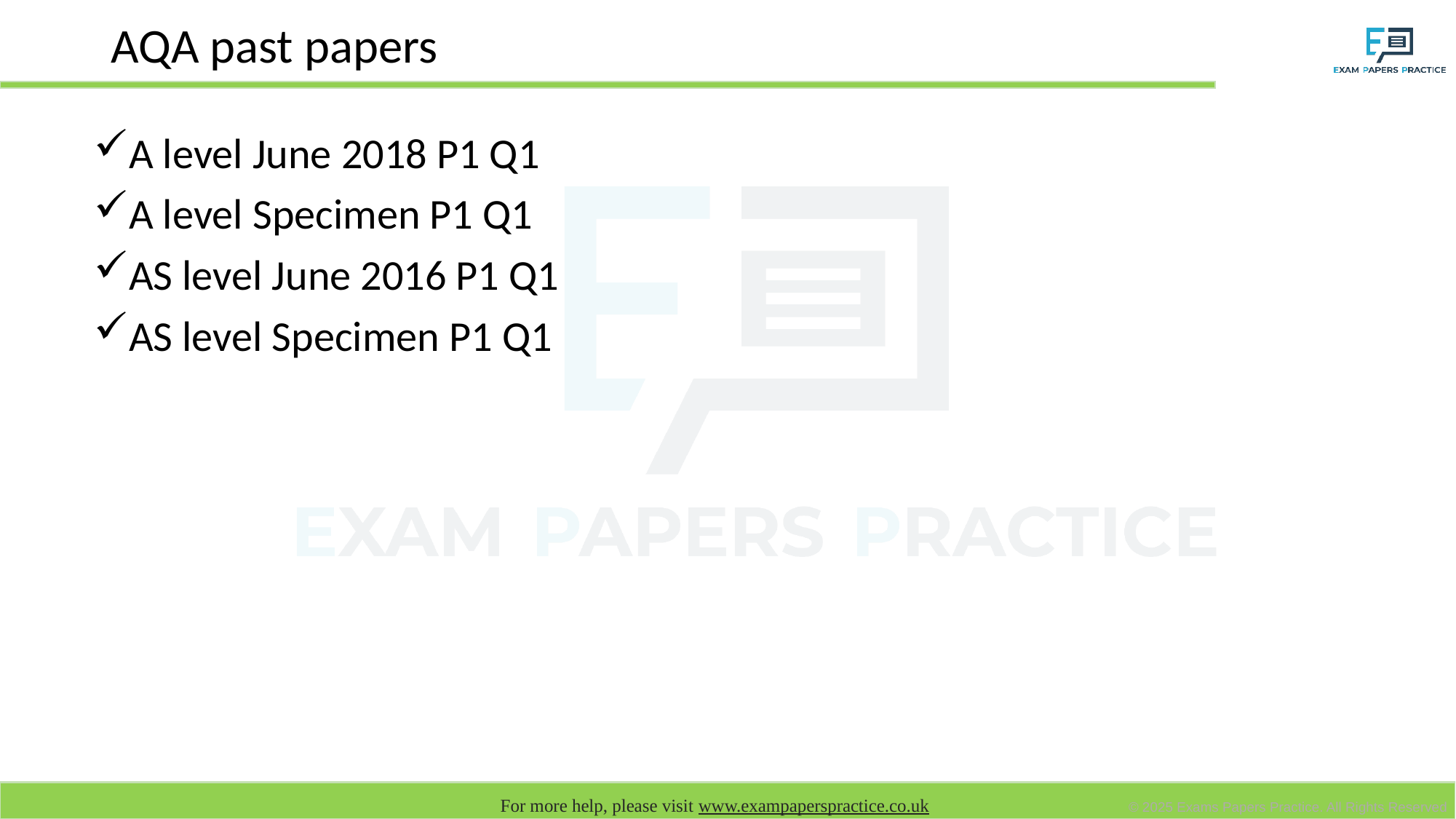

# AQA past papers
A level June 2018 P1 Q1
A level Specimen P1 Q1
AS level June 2016 P1 Q1
AS level Specimen P1 Q1